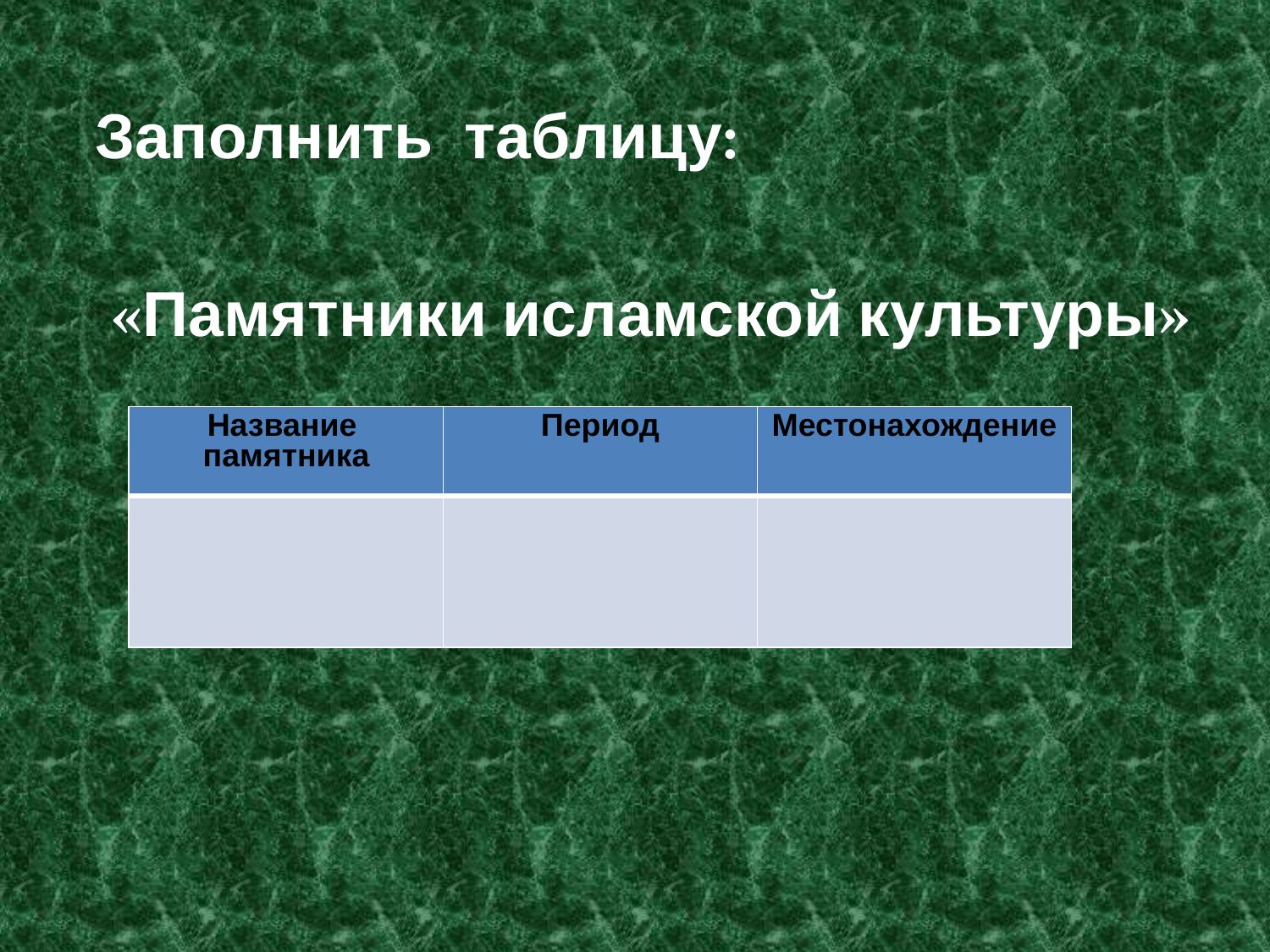

Заполнить  таблицу:

 «Памятники исламской культуры»

| Название памятника | Период | Местонахождение |
| --- | --- | --- |
|  |  |  |